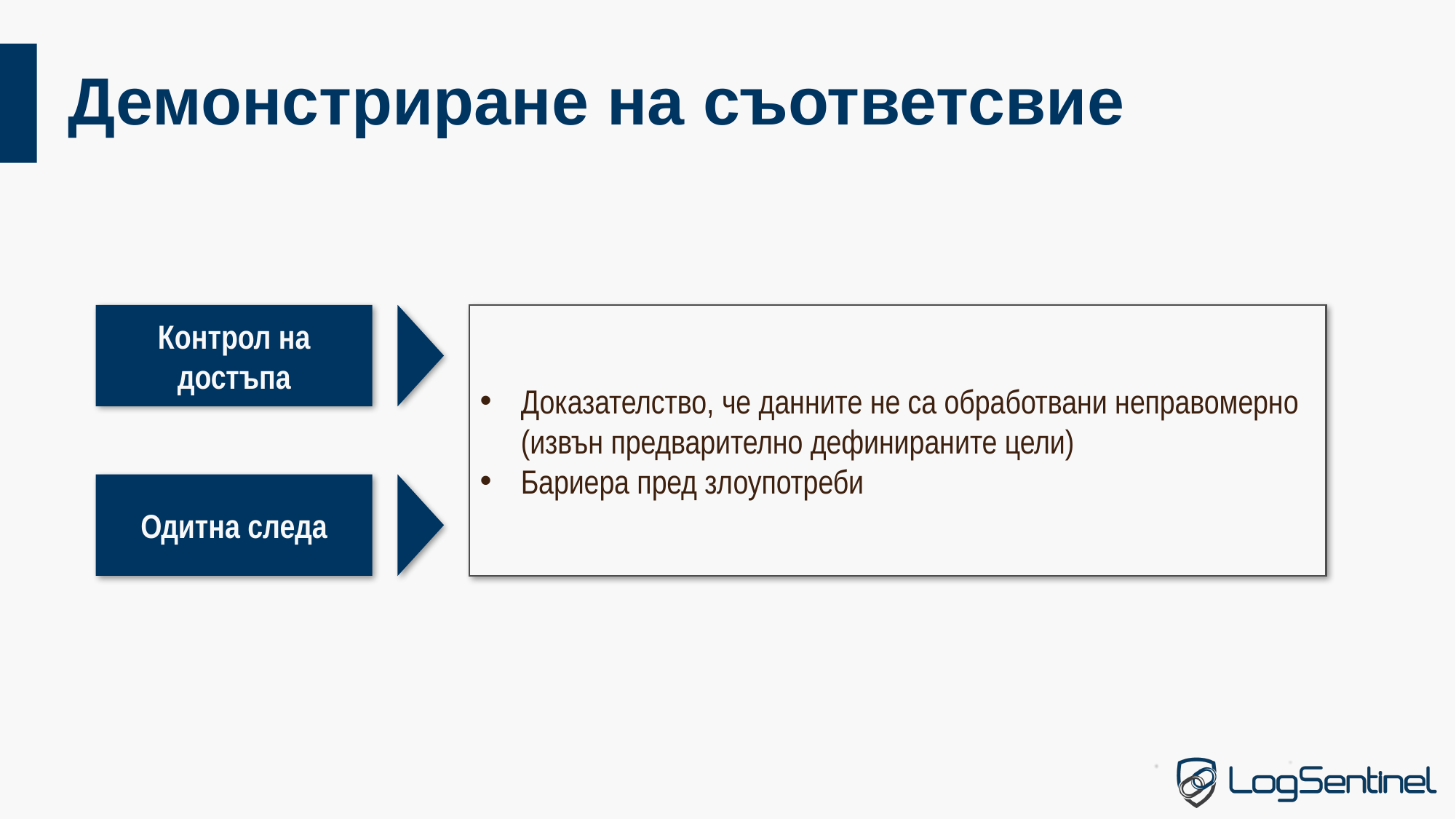

# Демонстриране на съответсвие
Доказателство, че данните не са обработвани неправомерно (извън предварително дефинираните цели)
Бариера пред злоупотреби
Контрол на достъпа

Одитна следа